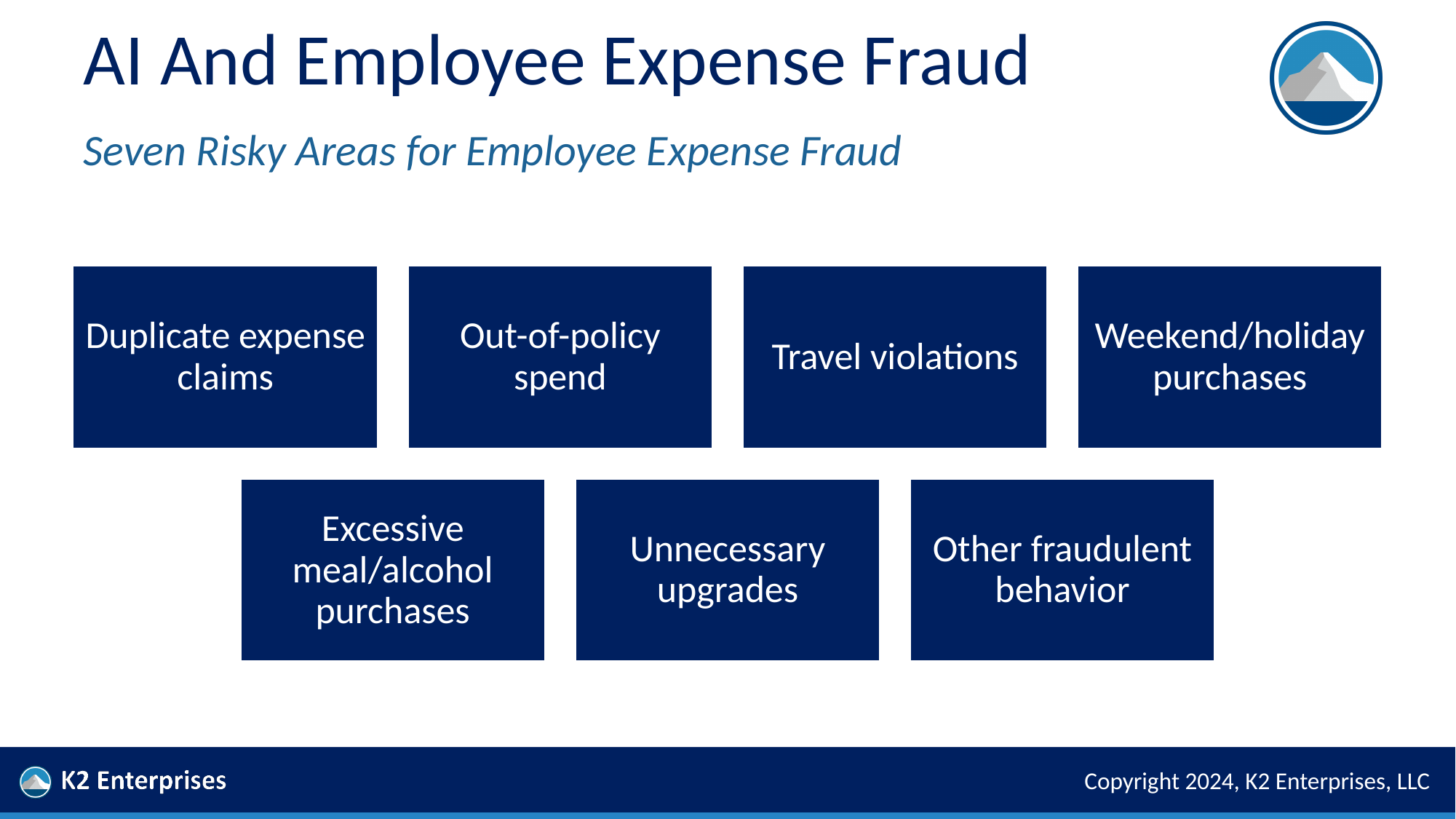

# AI And Employee Expense Fraud
Seven Risky Areas for Employee Expense Fraud

Duplicate expense claims
Out-of-policy spend
Travel violations
Weekend/holiday purchases
Excessive meal/alcohol purchases
Unnecessary upgrades
Other fraudulent behavior